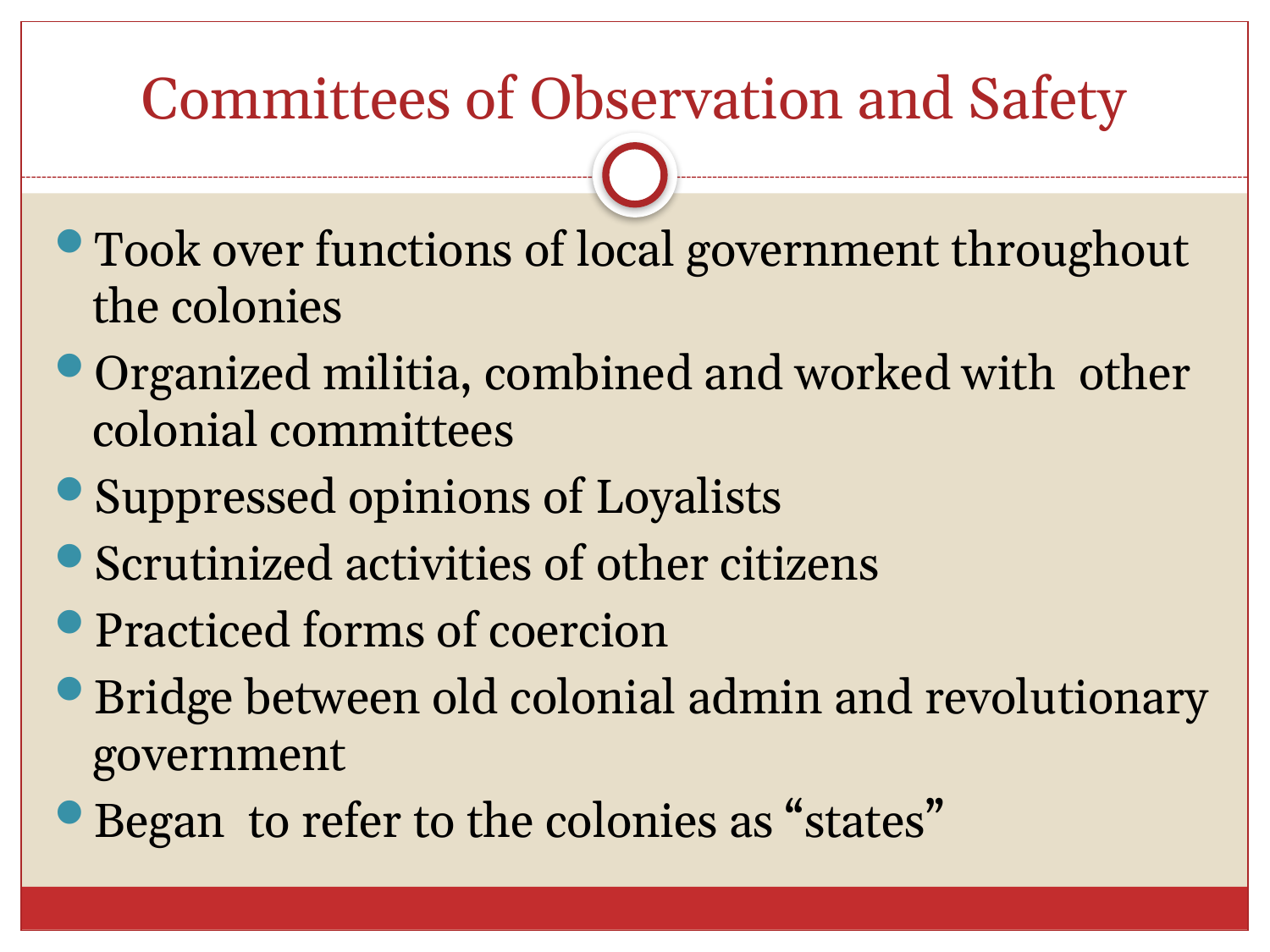

# Committees of Observation and Safety
Took over functions of local government throughout the colonies
Organized militia, combined and worked with  other colonial committees
Suppressed opinions of Loyalists
Scrutinized activities of other citizens
Practiced forms of coercion
Bridge between old colonial admin and revolutionary government
Began  to refer to the colonies as “states”